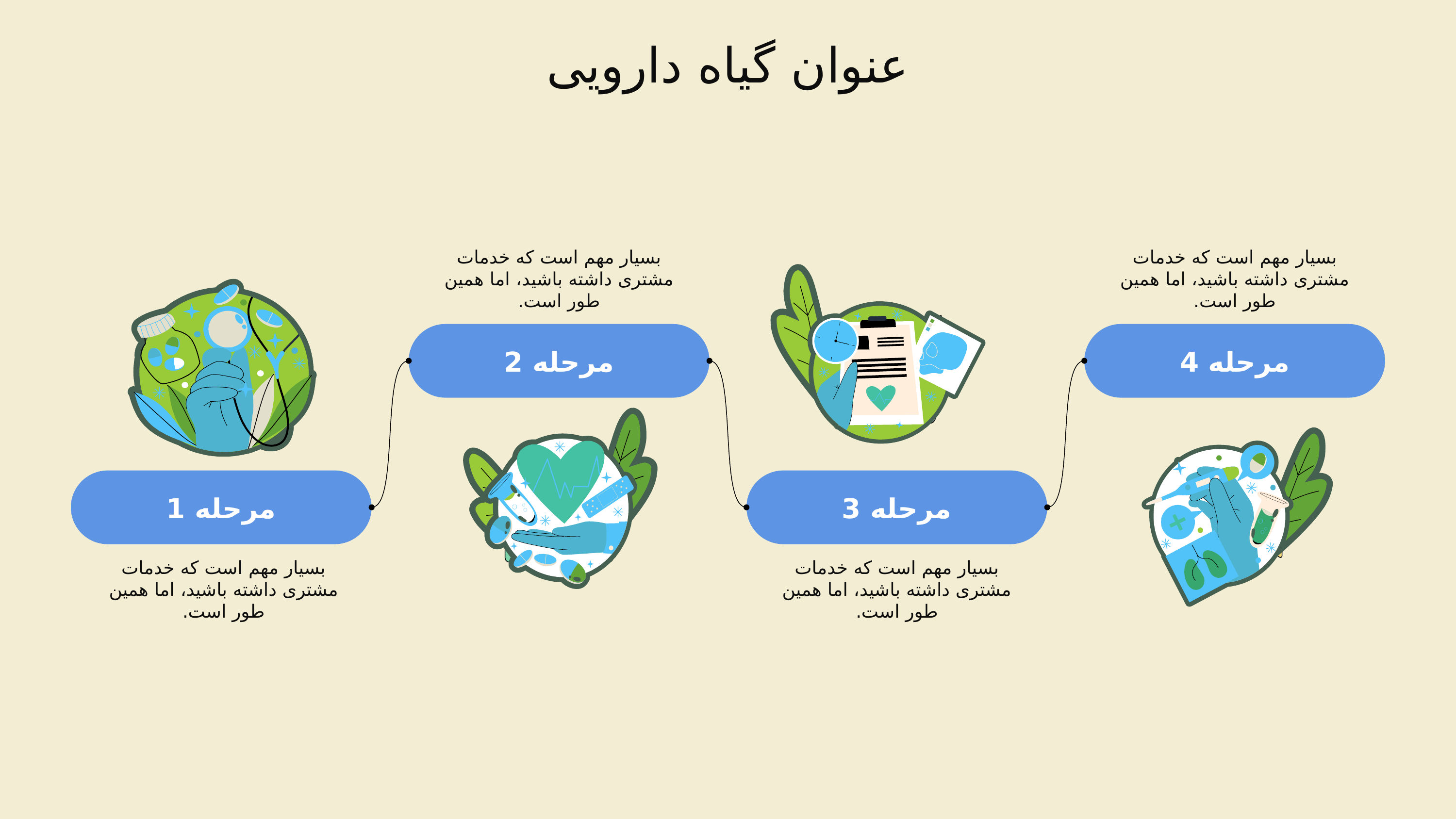

عنوان گیاه دارویی
بسیار مهم است که خدمات مشتری داشته باشید، اما همین طور است.
بسیار مهم است که خدمات مشتری داشته باشید، اما همین طور است.

مرحله 2
مرحله 4

مرحله 1
مرحله 3
بسیار مهم است که خدمات مشتری داشته باشید، اما همین طور است.
بسیار مهم است که خدمات مشتری داشته باشید، اما همین طور است.